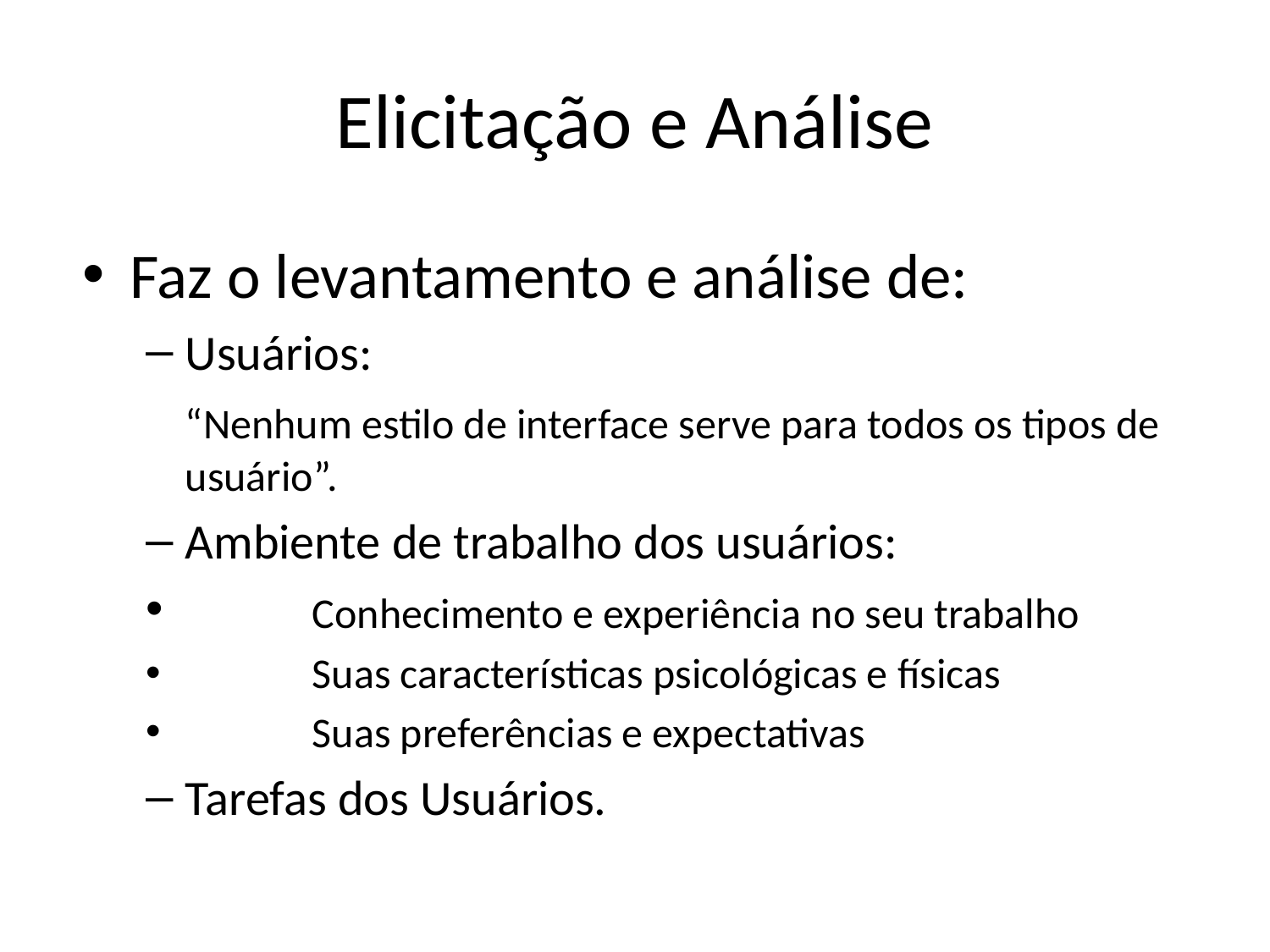

# Elicitação e Análise
Faz o levantamento e análise de:
Usuários:
	“Nenhum estilo de interface serve para todos os tipos de usuário”.
Ambiente de trabalho dos usuários:
	Conhecimento e experiência no seu trabalho
	Suas características psicológicas e físicas
	Suas preferências e expectativas
Tarefas dos Usuários.